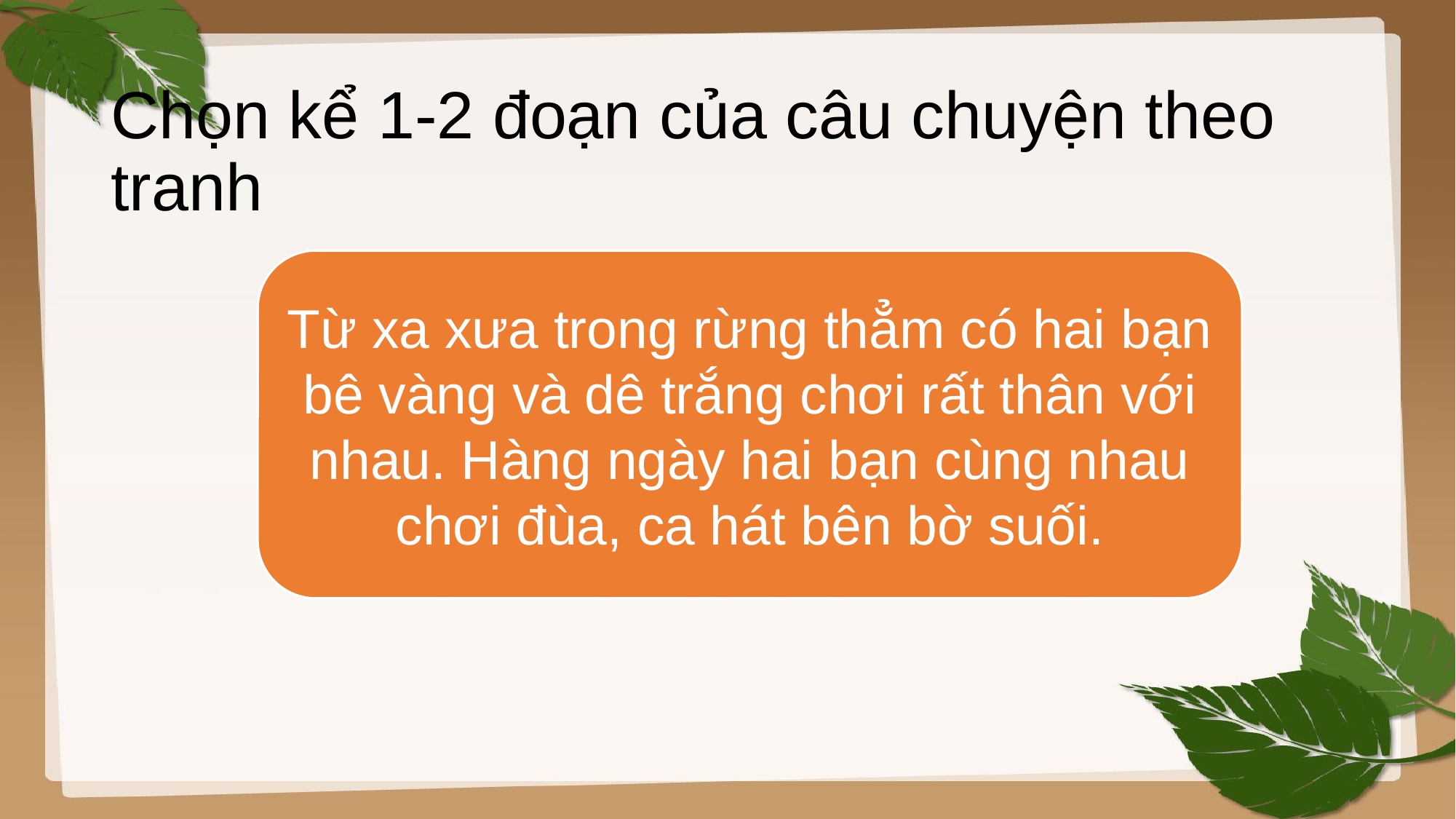

# Chọn kể 1-2 đoạn của câu chuyện theo tranh

Từ xa xưa trong rừng thẳm có hai bạn bê vàng và dê trắng chơi rất thân với nhau. Hàng ngày hai bạn cùng nhau chơi đùa, ca hát bên bờ suối.